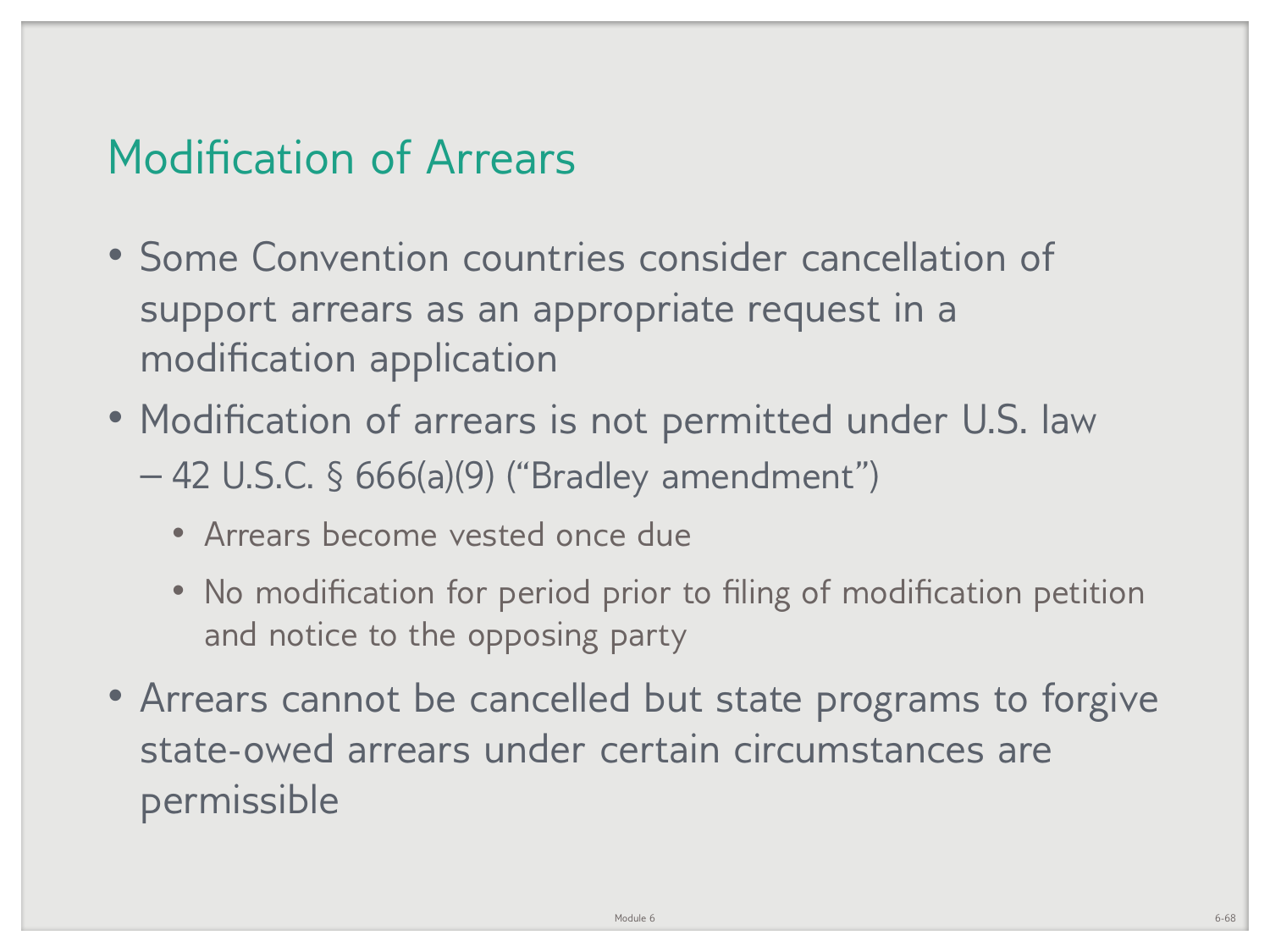

# Modification of Arrears
Some Convention countries consider cancellation of support arrears as an appropriate request in a modification application
Modification of arrears is not permitted under U.S. law
42 U.S.C. § 666(a)(9) (“Bradley amendment”)
Arrears become vested once due
No modification for period prior to filing of modification petition and notice to the opposing party
Arrears cannot be cancelled but state programs to forgive state-owed arrears under certain circumstances are permissible

Module 6
6-68